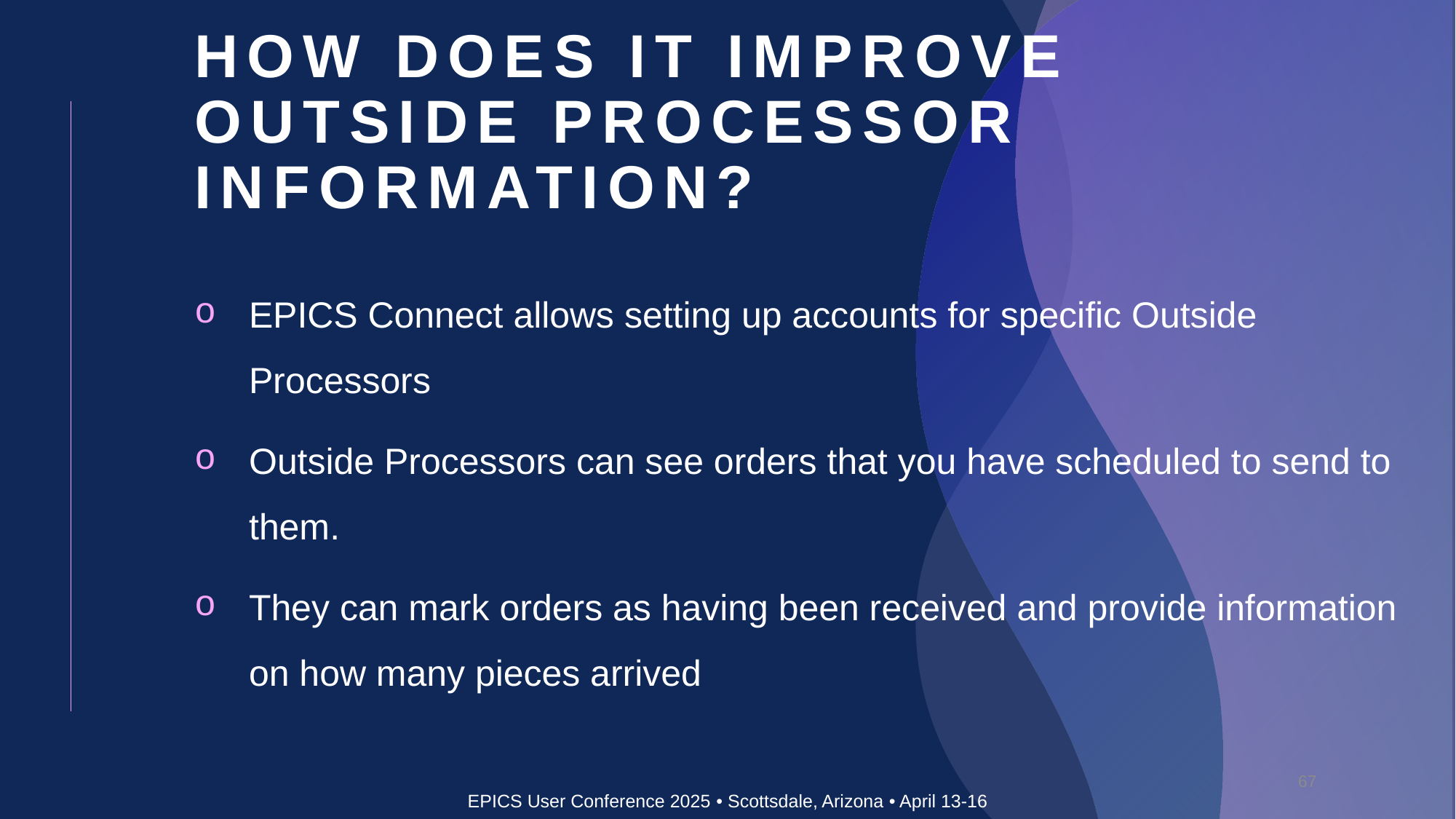

# How does it improve Outside Processor information?
EPICS Connect allows setting up accounts for specific Outside Processors
Outside Processors can see orders that you have scheduled to send to them.
They can mark orders as having been received and provide information on how many pieces arrived
67